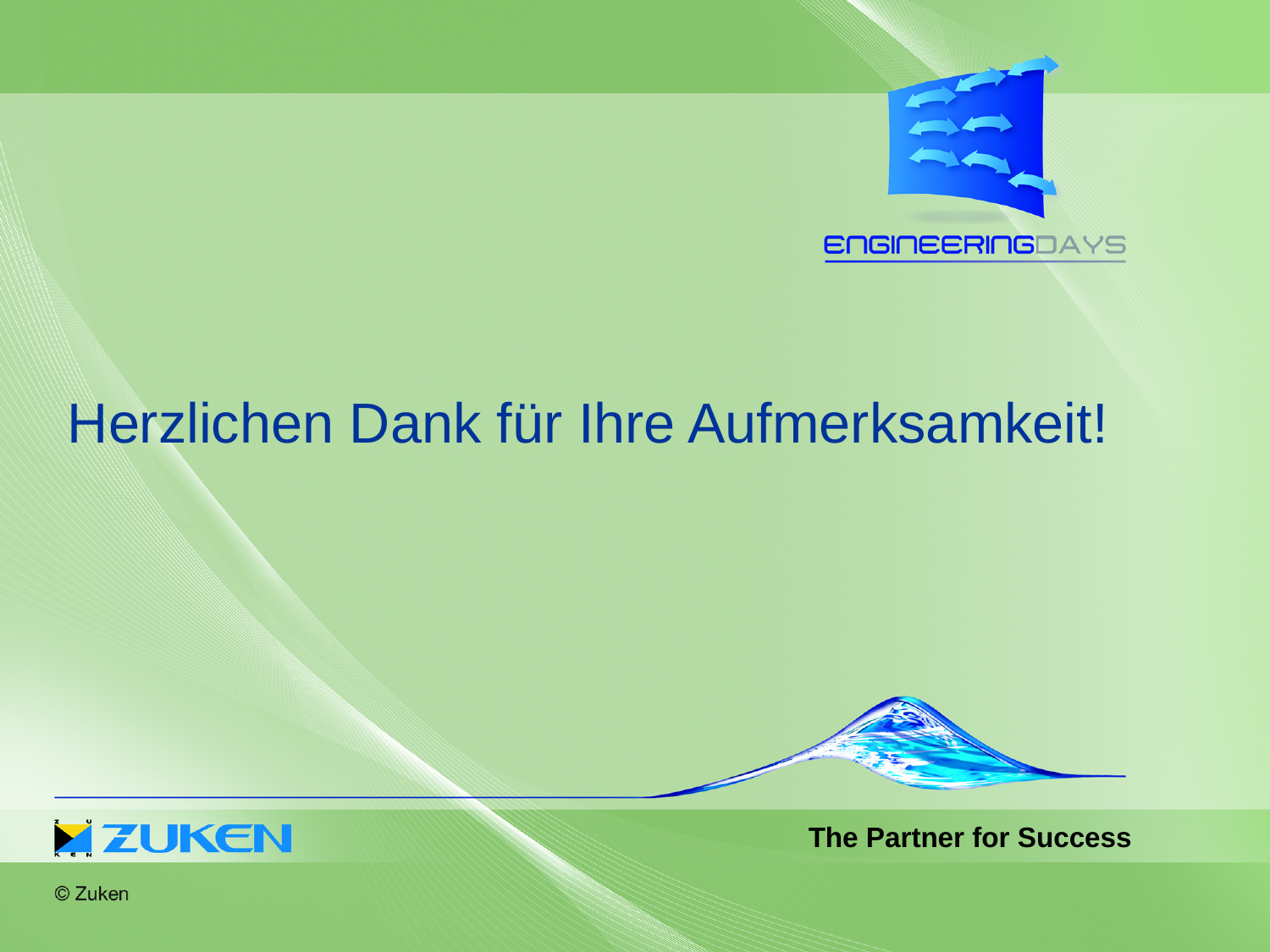

# Herzlichen Dank für Ihre Aufmerksamkeit!
The Partner for Success